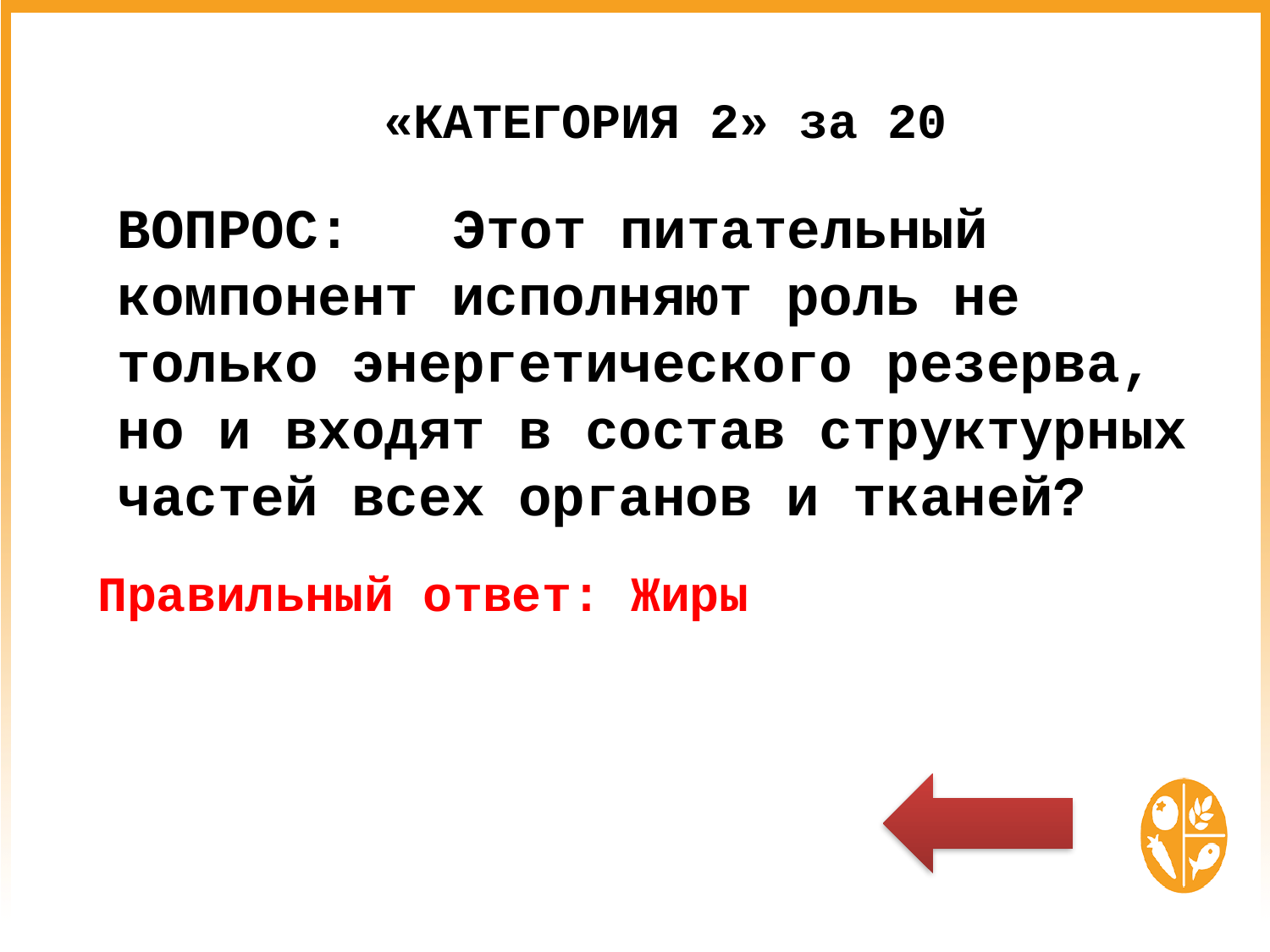

# «КАТЕГОРИЯ 2» за 20
ВОПРОС:	Этот питательный компонент исполняют роль не только энергетического резерва, но и входят в состав структурных частей всех органов и тканей?
Правильный ответ: Жиры